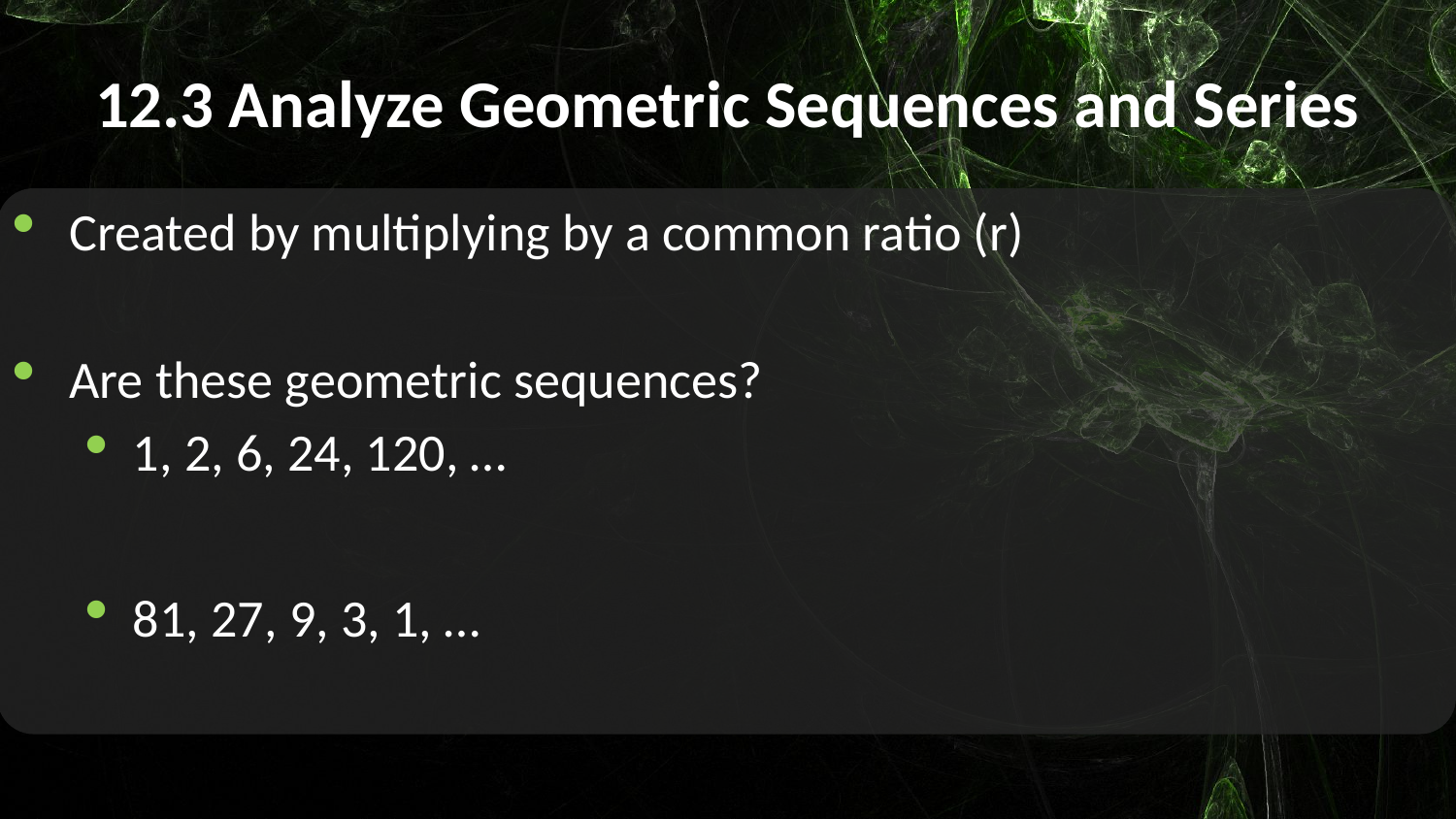

# 12.3 Analyze Geometric Sequences and Series
Created by multiplying by a common ratio (r)

Are these geometric sequences?
1, 2, 6, 24, 120, …

81, 27, 9, 3, 1, …